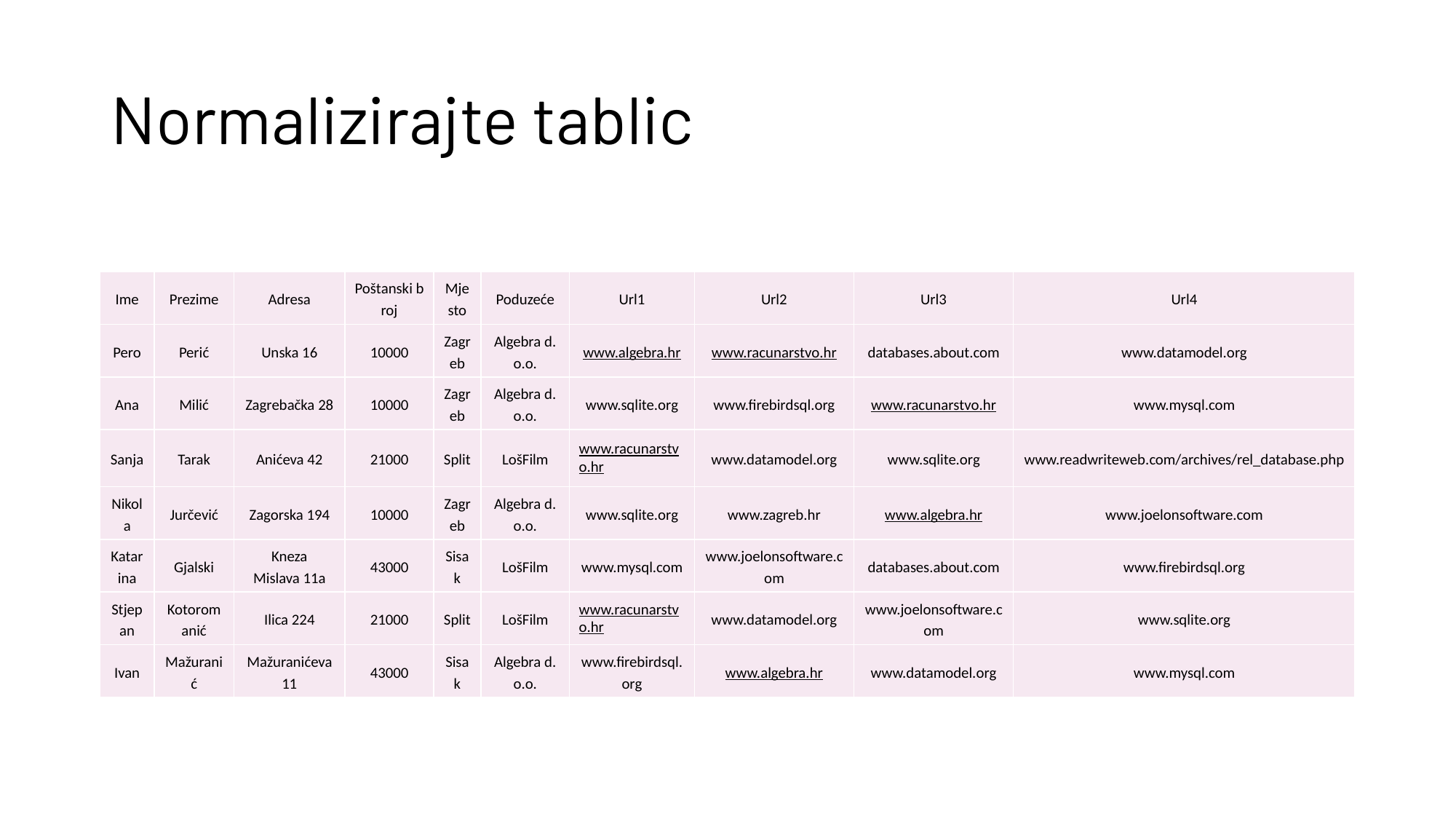

# Normalizirajte tablic
| Ime​ | Prezime​ | Adresa​ | Poštanski broj​ | Mjesto​ | Poduzeće​ | Url1​ | Url2​ | Url3​ | Url4​ |
| --- | --- | --- | --- | --- | --- | --- | --- | --- | --- |
| Pero​ | Perić​ | Unska 16​ | 10000​ | Zagreb​ | Algebra d.o.o.​ | www.algebra.hr​ | www.racunarstvo.hr​ | databases.about.com​ | www.datamodel.org​ |
| Ana​ | Milić​ | Zagrebačka 28​ | 10000​ | Zagreb​ | Algebra d.o.o.​ | www.sqlite.org​ | www.firebirdsql.org​ | www.racunarstvo.hr​ | www.mysql.com​ |
| Sanja​ | Tarak​ | Anićeva 42​ | 21000​ | Split​ | LošFilm​ | www.racunarstvo.hr​ | www.datamodel.org​ | www.sqlite.org​ | www.readwriteweb.com/archives/rel\_database.php​ |
| Nikola​ | Jurčević​ | Zagorska 194​ | 10000​ | Zagreb​ | Algebra d.o.o.​ | www.sqlite.org​ | www.zagreb.hr​ | www.algebra.hr​ | www.joelonsoftware.com​ |
| Katarina​ | Gjalski​ | Kneza Mislava 11a​ | 43000​ | Sisak​ | LošFilm​ | www.mysql.com​ | www.joelonsoftware.com​ | databases.about.com​ | www.firebirdsql.org​ |
| Stjepan​ | Kotoromanić​ | Ilica 224​ | 21000​ | Split​ | LošFilm​ | www.racunarstvo.hr​ | www.datamodel.org​ | www.joelonsoftware.com​ | www.sqlite.org​ |
| Ivan​ | Mažuranić​ | Mažuranićeva 11​ | 43000​ | Sisak​ | Algebra d.o.o.​ | www.firebirdsql.org​ | www.algebra.hr​ | www.datamodel.org​ | www.mysql.com​ |